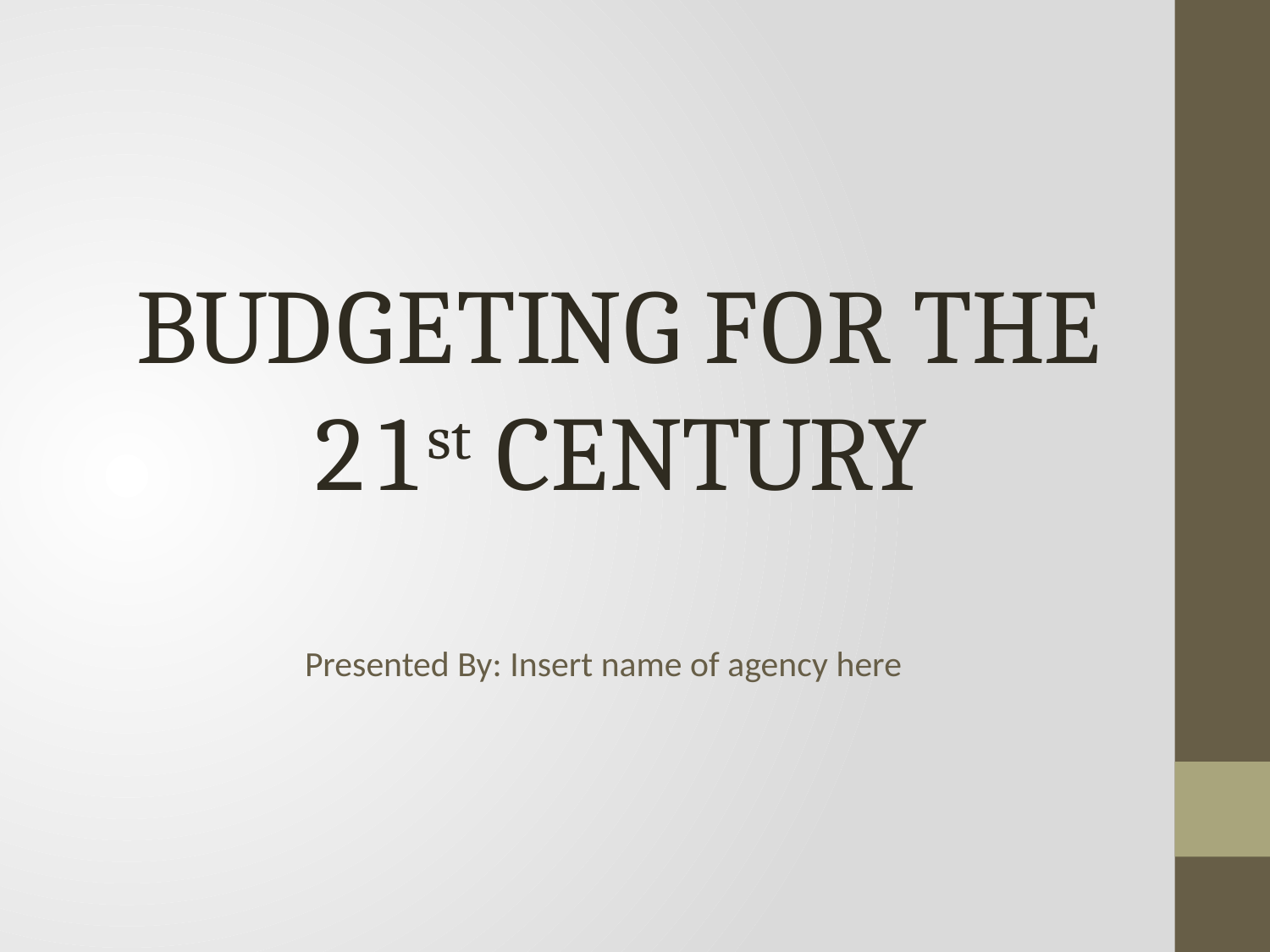

# BUDGETING FOR THE 21st CENTURY
Presented By: Insert name of agency here